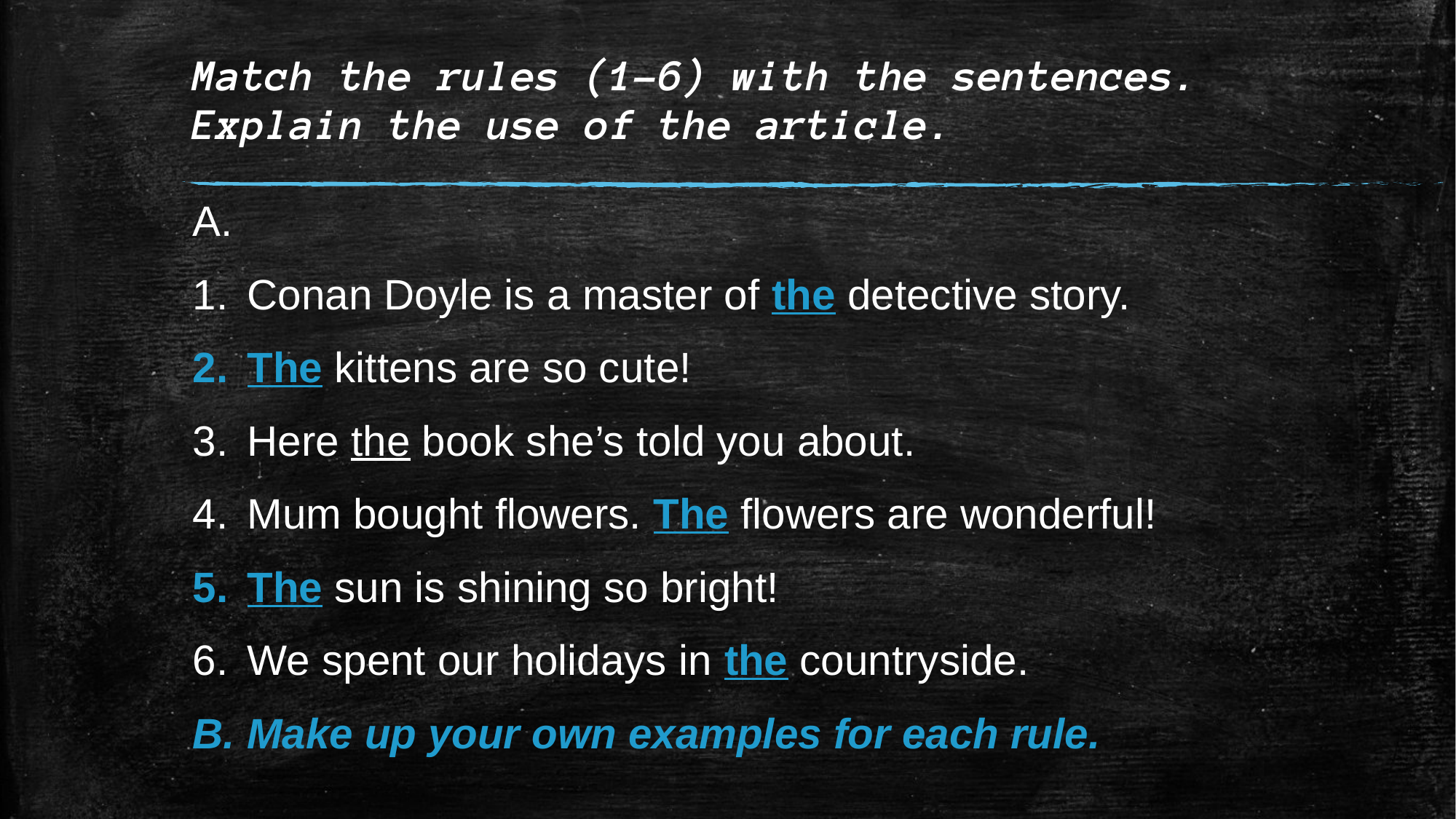

# Match the rules (1-6) with the sentences. Explain the use of the article.
A.
Conan Doyle is a master of the detective story.
The kittens are so cute!
Here the book she’s told you about.
Mum bought flowers. The flowers are wonderful!
The sun is shining so bright!
We spent our holidays in the countryside.
B. Make up your own examples for each rule.